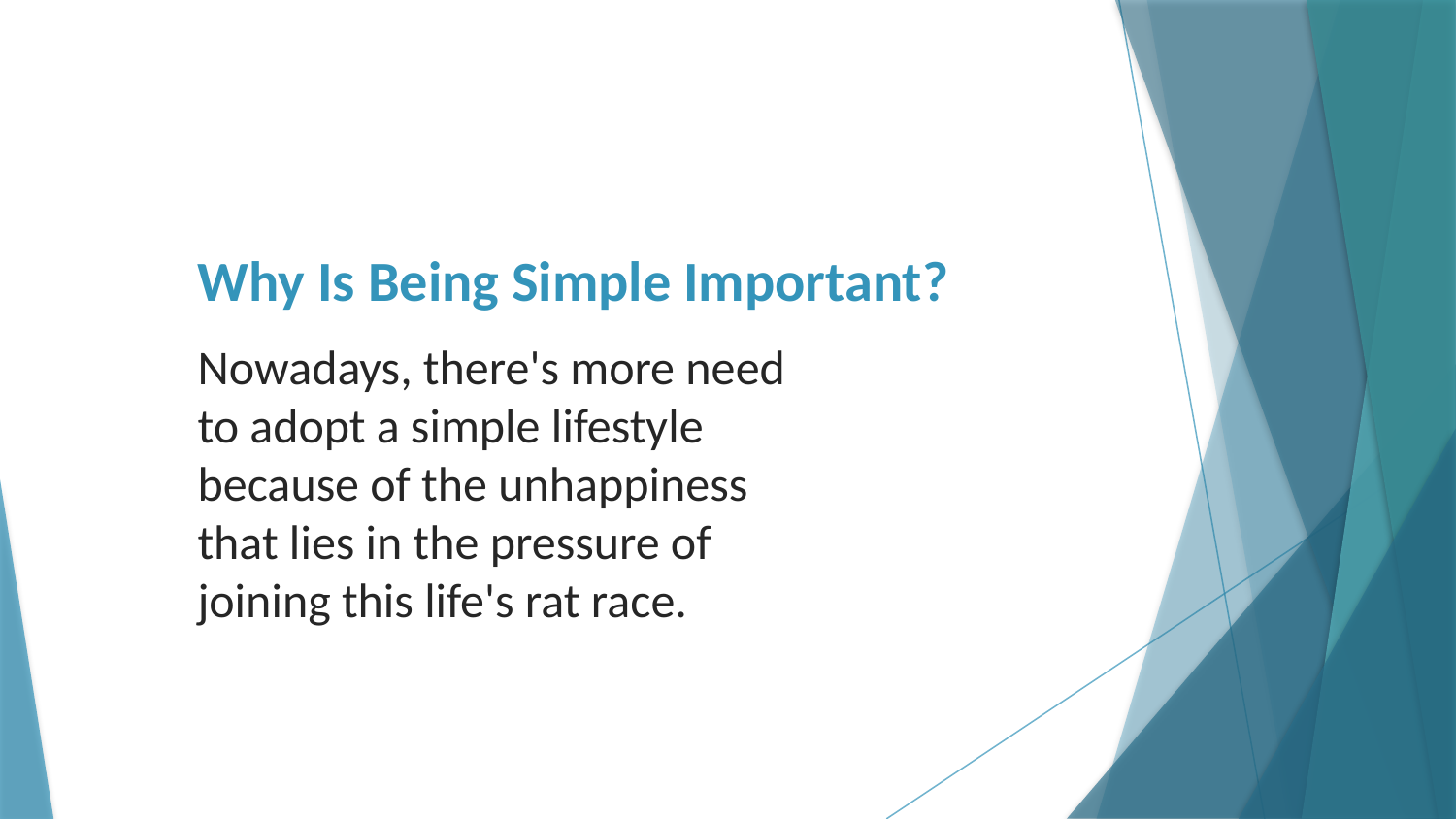

# Why Is Being Simple Important?
Nowadays, there's more need to adopt a simple lifestyle because of the unhappiness that lies in the pressure of joining this life's rat race.